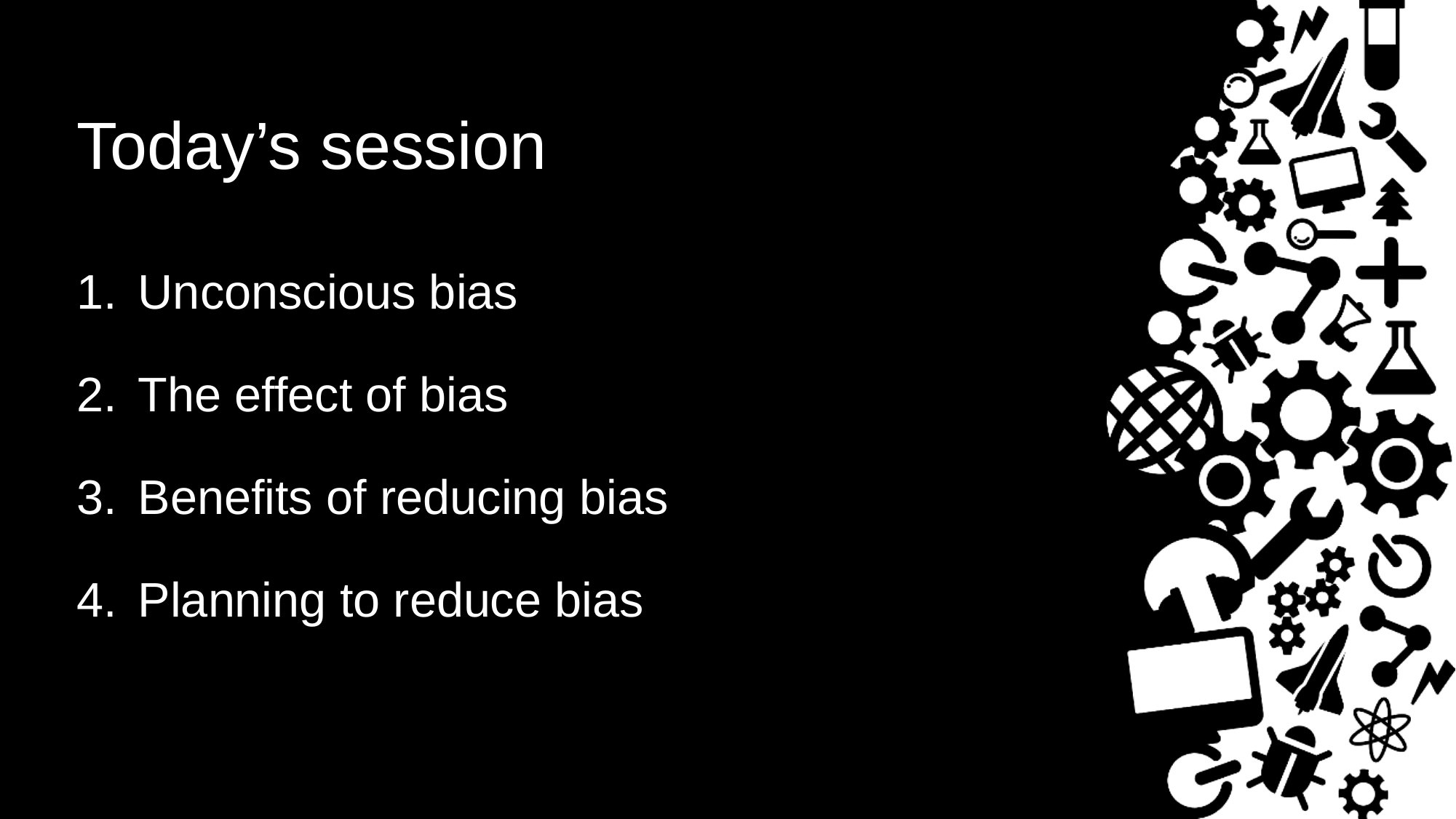

# Today’s session
Unconscious bias
The effect of bias
Benefits of reducing bias
Planning to reduce bias